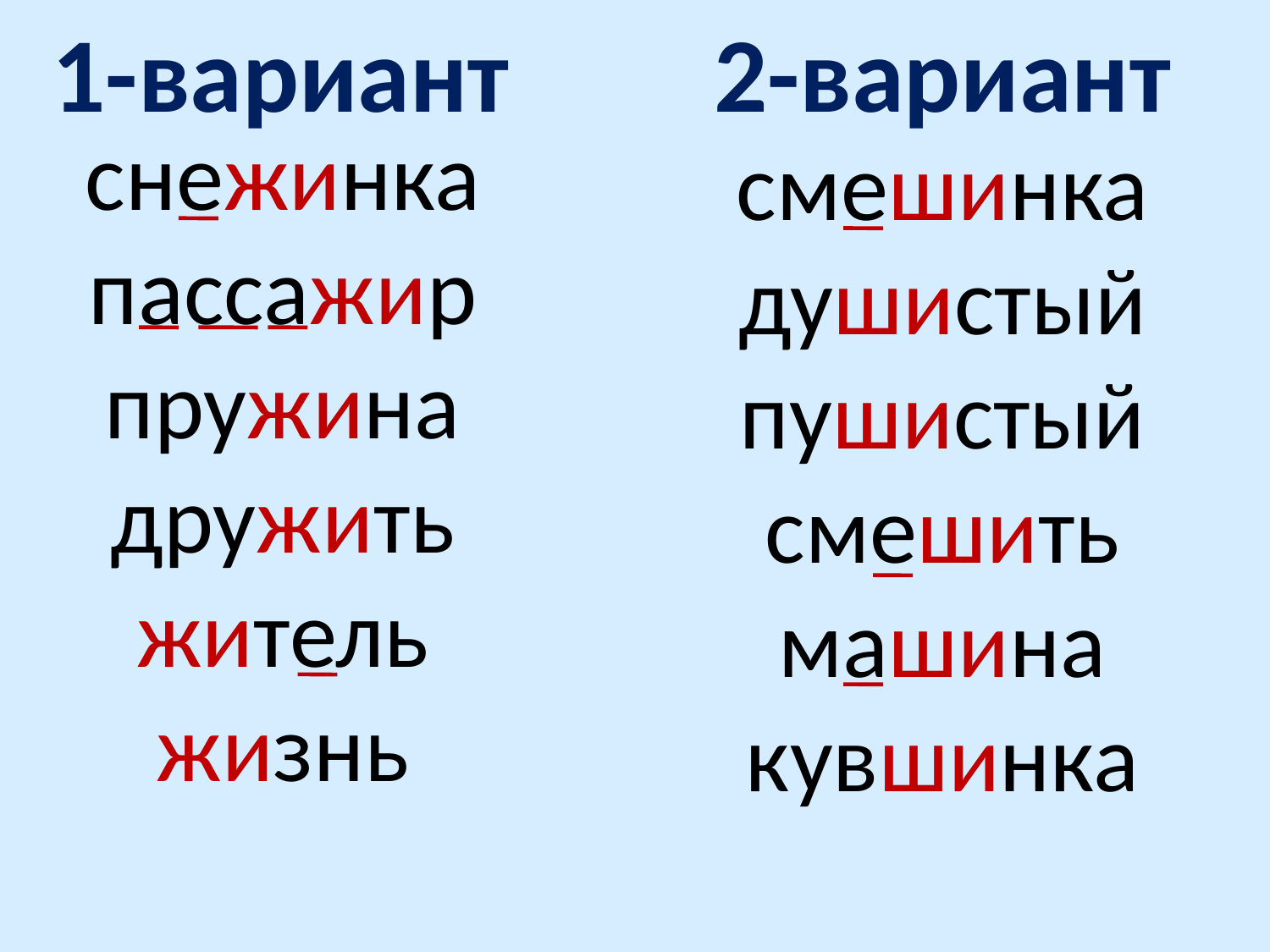

2-вариант
1-вариант
снежинка
пассажир
пружина
дружить
житель
жизнь

смешинка
душистый
пушистый
смешить
машина
кувшинка